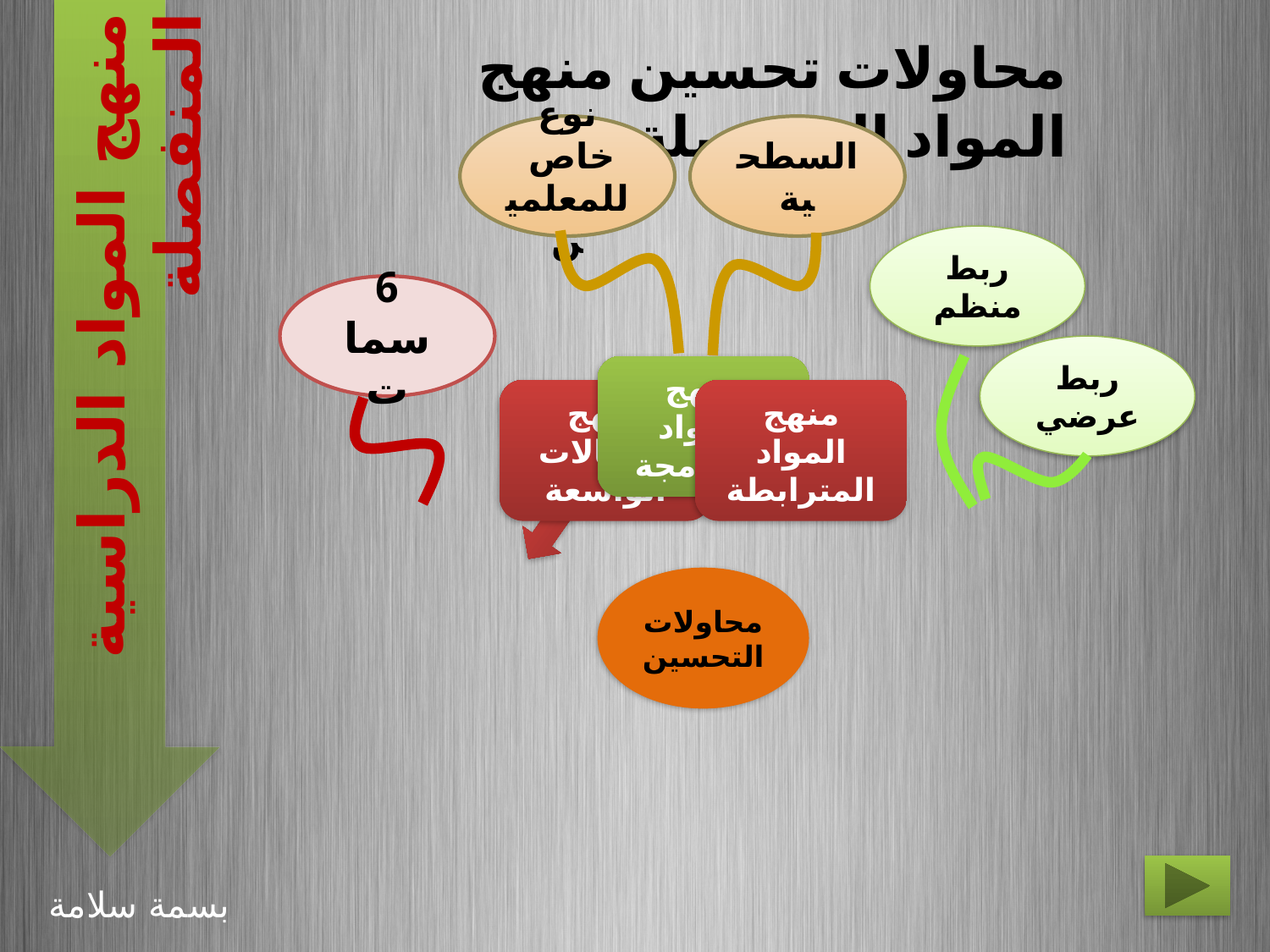

محاولات تحسين منهج المواد المنفصلة
نوع خاص  للمعلمين
السطحية
ربط منظم

6 سمات
منهج المواد الدراسية المنفصلة

ربط عرضي

بسمة سلامة